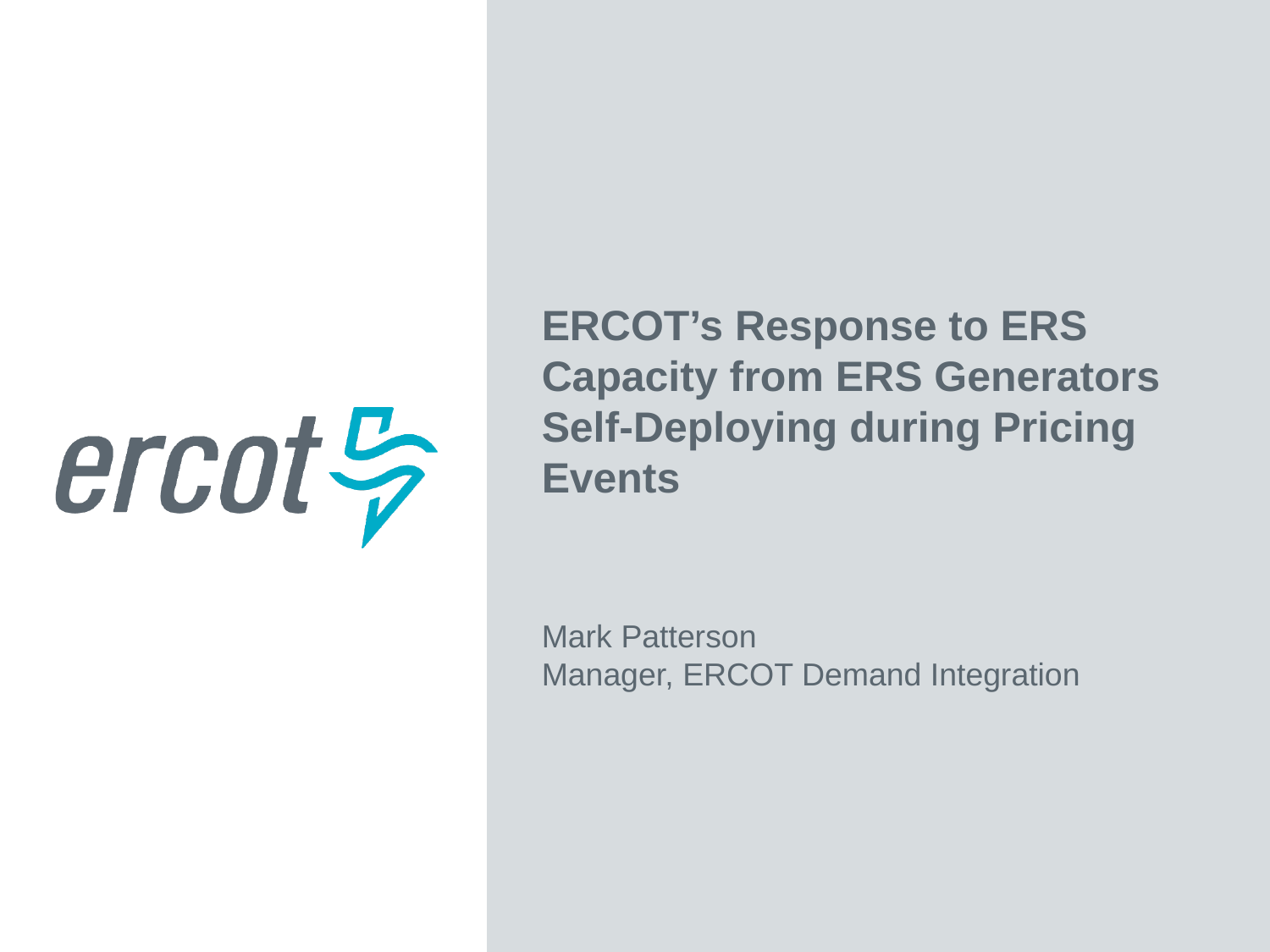

ERCOT’s Response to ERS Capacity from ERS Generators Self-Deploying during Pricing Events

Mark Patterson
Manager, ERCOT Demand Integration